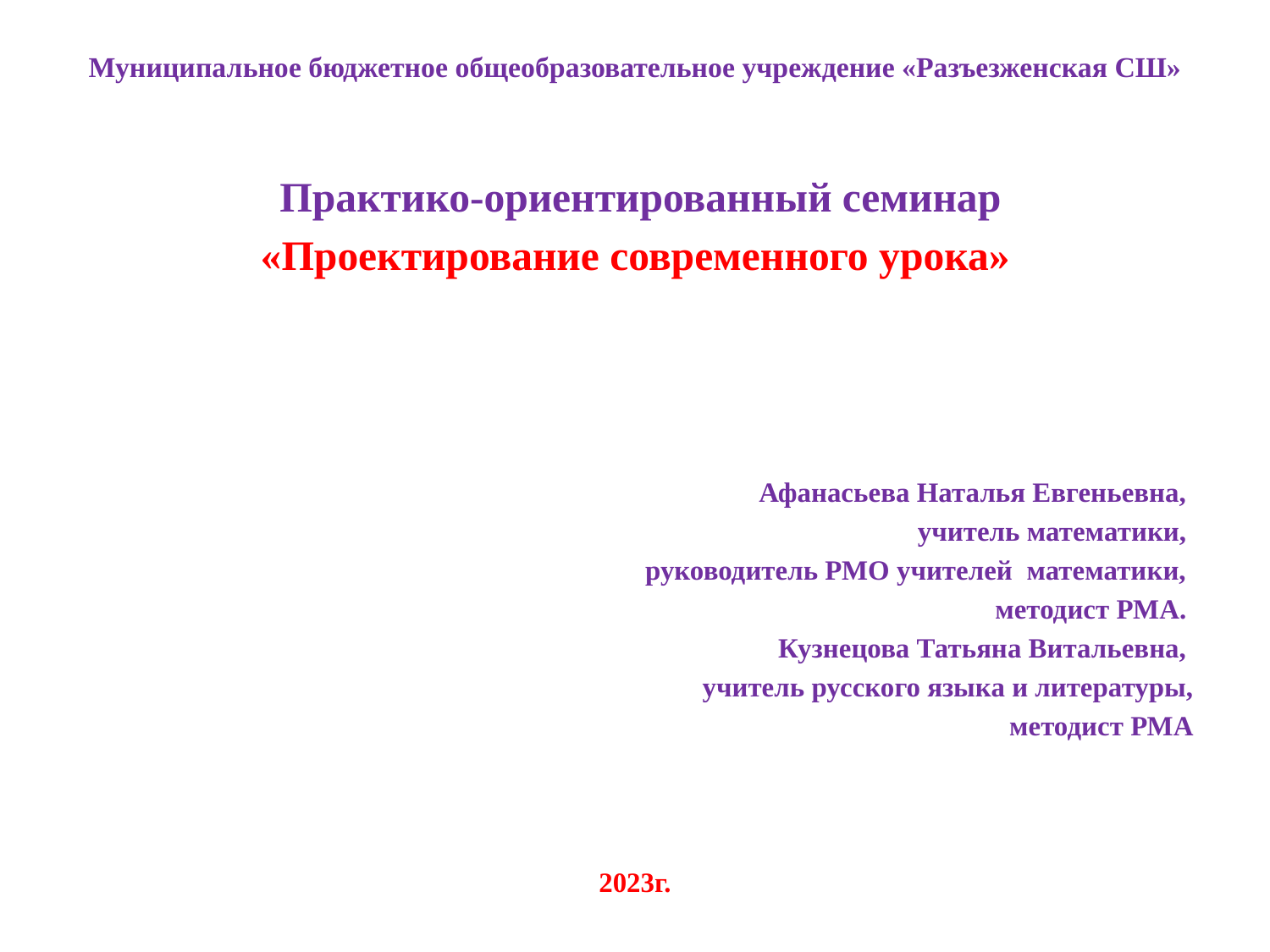

# Муниципальное бюджетное общеобразовательное учреждение «Разъезженская СШ»
 Практико-ориентированный семинар
«Проектирование современного урока»

Афанасьева Наталья Евгеньевна,
учитель математики,
руководитель РМО учителей  математики,
методист РМА.
Кузнецова Татьяна Витальевна,
учитель русского языка и литературы,
 методист РМА

2023г.